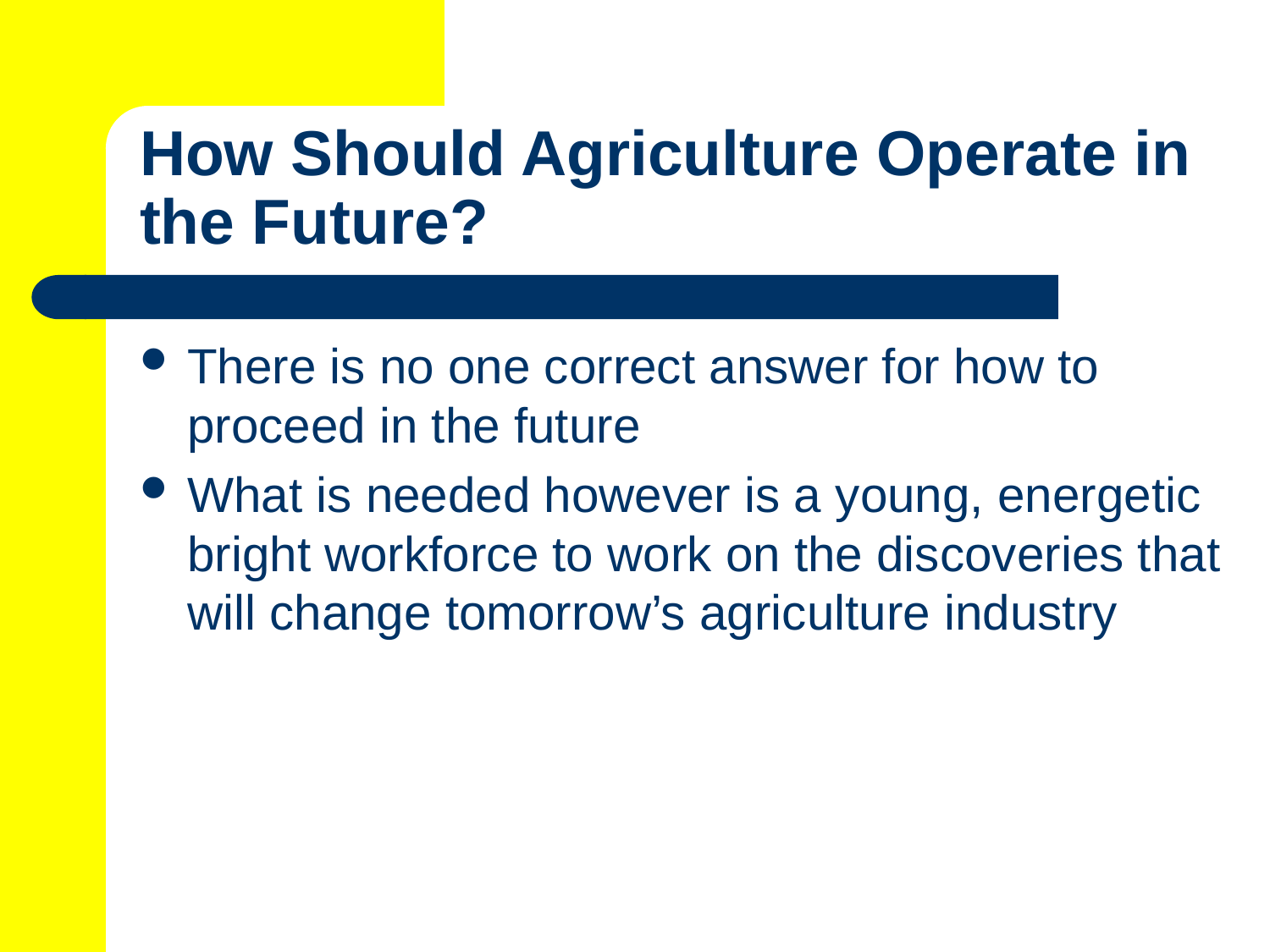

# How Should Agriculture Operate in the Future?
There is no one correct answer for how to proceed in the future
What is needed however is a young, energetic bright workforce to work on the discoveries that will change tomorrow’s agriculture industry